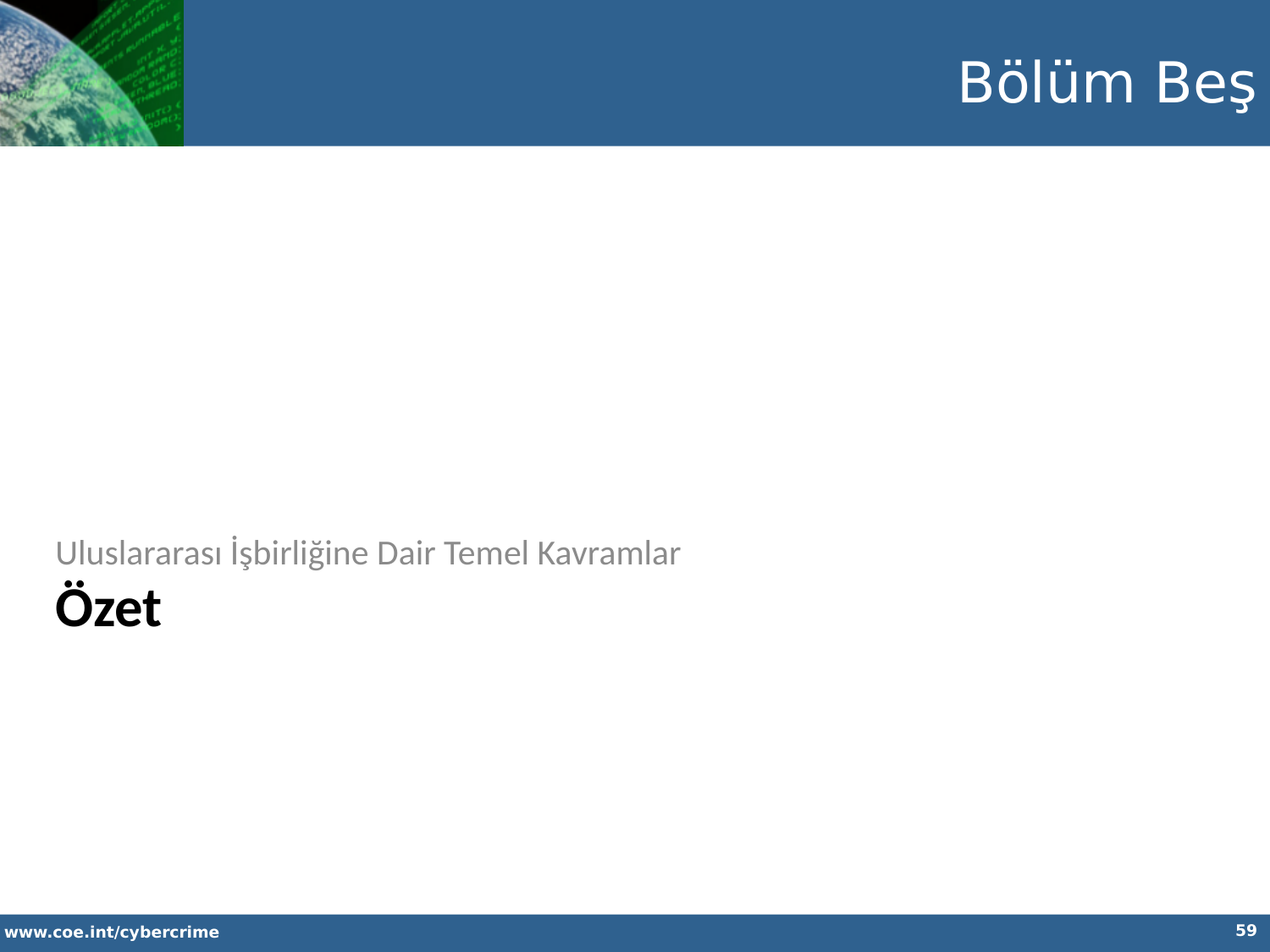

Bölüm Beş
Uluslararası İşbirliğine Dair Temel Kavramlar
Özet
59